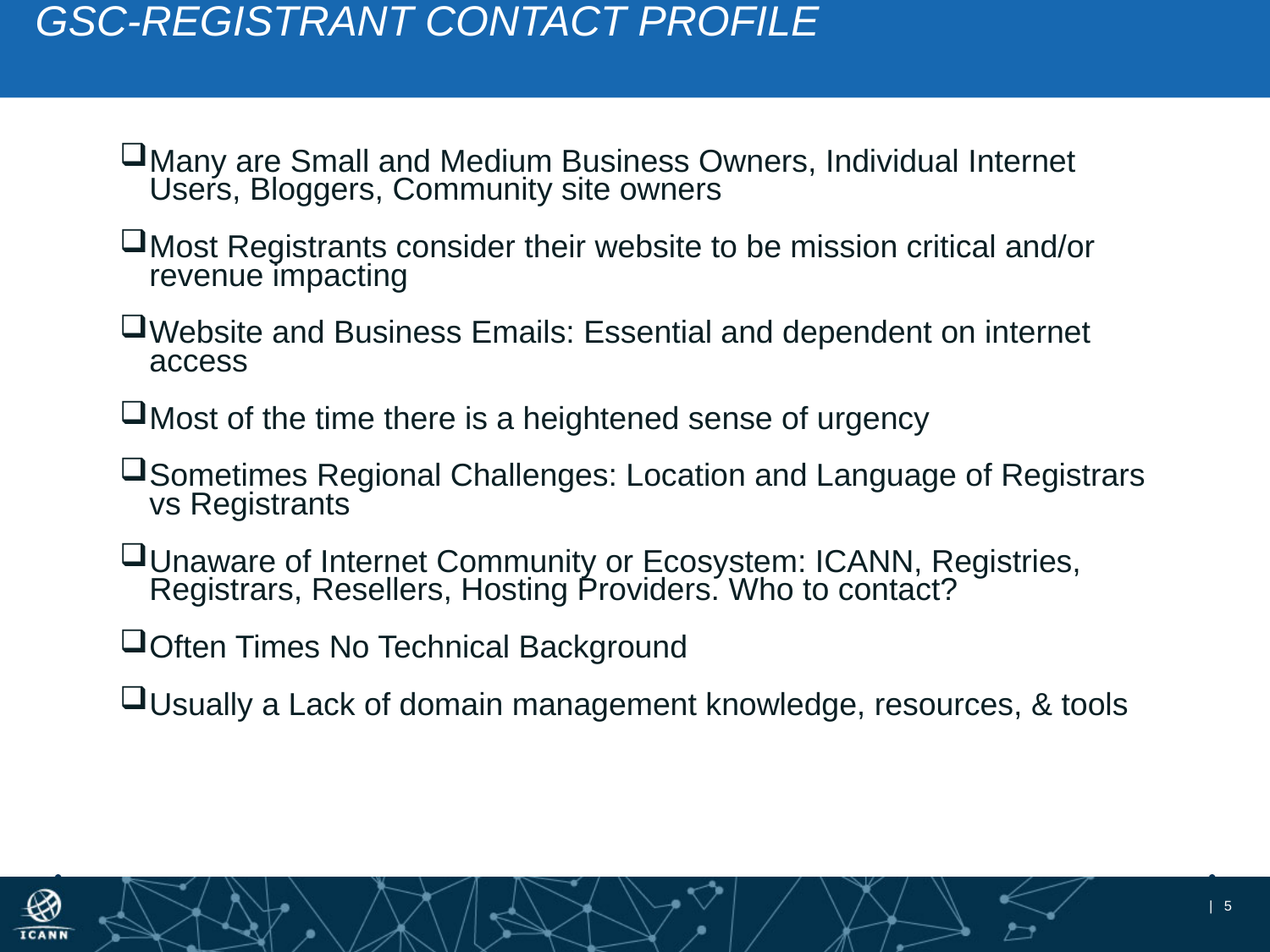

# GSC-REGISTRANT CONTACT PROFILE
Many are Small and Medium Business Owners, Individual Internet Users, Bloggers, Community site owners

Most Registrants consider their website to be mission critical and/or revenue impacting

Website and Business Emails: Essential and dependent on internet access

Most of the time there is a heightened sense of urgency

Sometimes Regional Challenges: Location and Language of Registrars vs Registrants

Unaware of Internet Community or Ecosystem: ICANN, Registries, Registrars, Resellers, Hosting Providers. Who to contact?

Often Times No Technical Background

Usually a Lack of domain management knowledge, resources, & tools